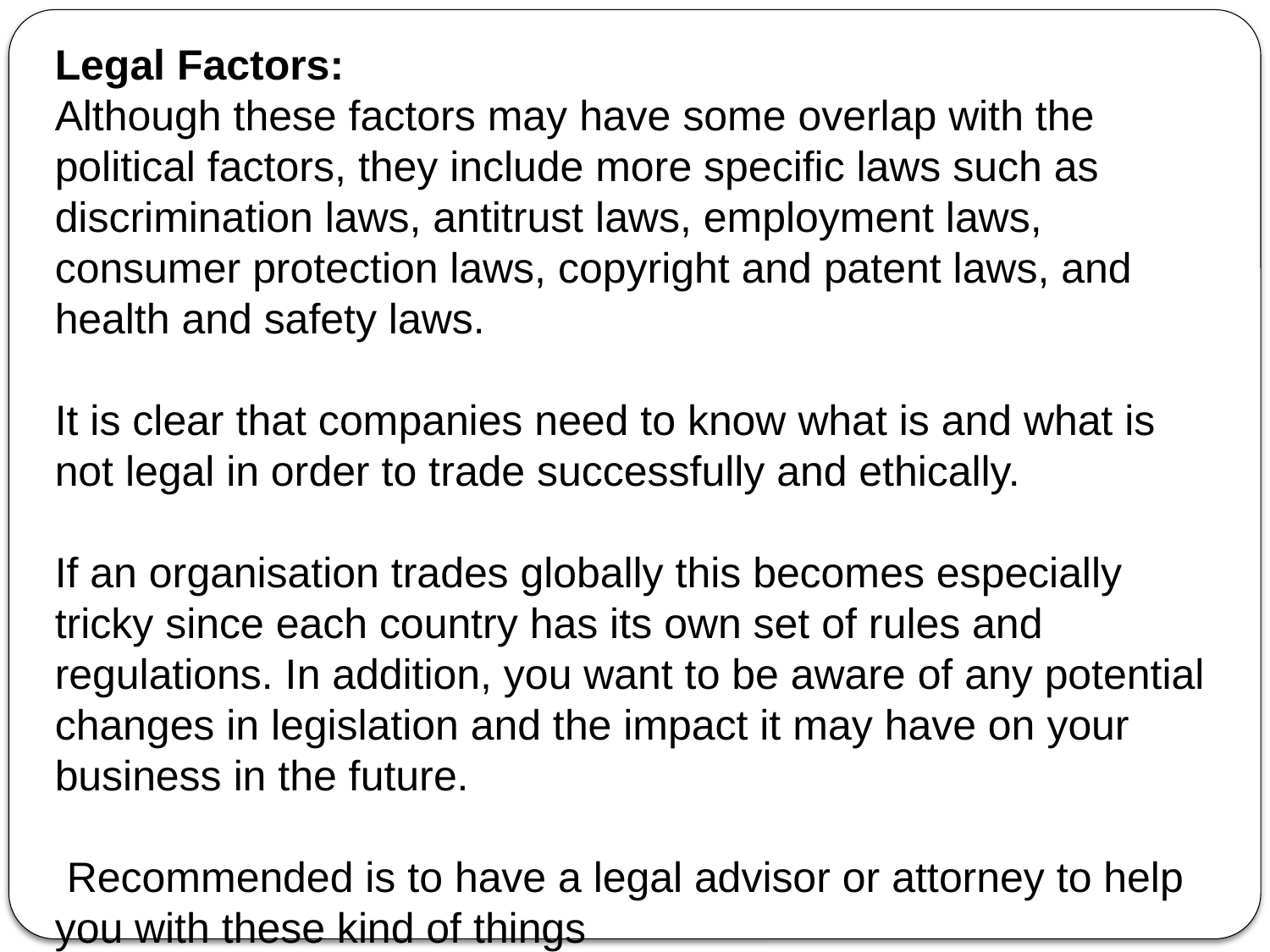

Legal Factors:
Although these factors may have some overlap with the political factors, they include more specific laws such as discrimination laws, antitrust laws, employment laws, consumer protection laws, copyright and patent laws, and health and safety laws.

It is clear that companies need to know what is and what is not legal in order to trade successfully and ethically.

If an organisation trades globally this becomes especially tricky since each country has its own set of rules and regulations. In addition, you want to be aware of any potential changes in legislation and the impact it may have on your business in the future.

 Recommended is to have a legal advisor or attorney to help you with these kind of things